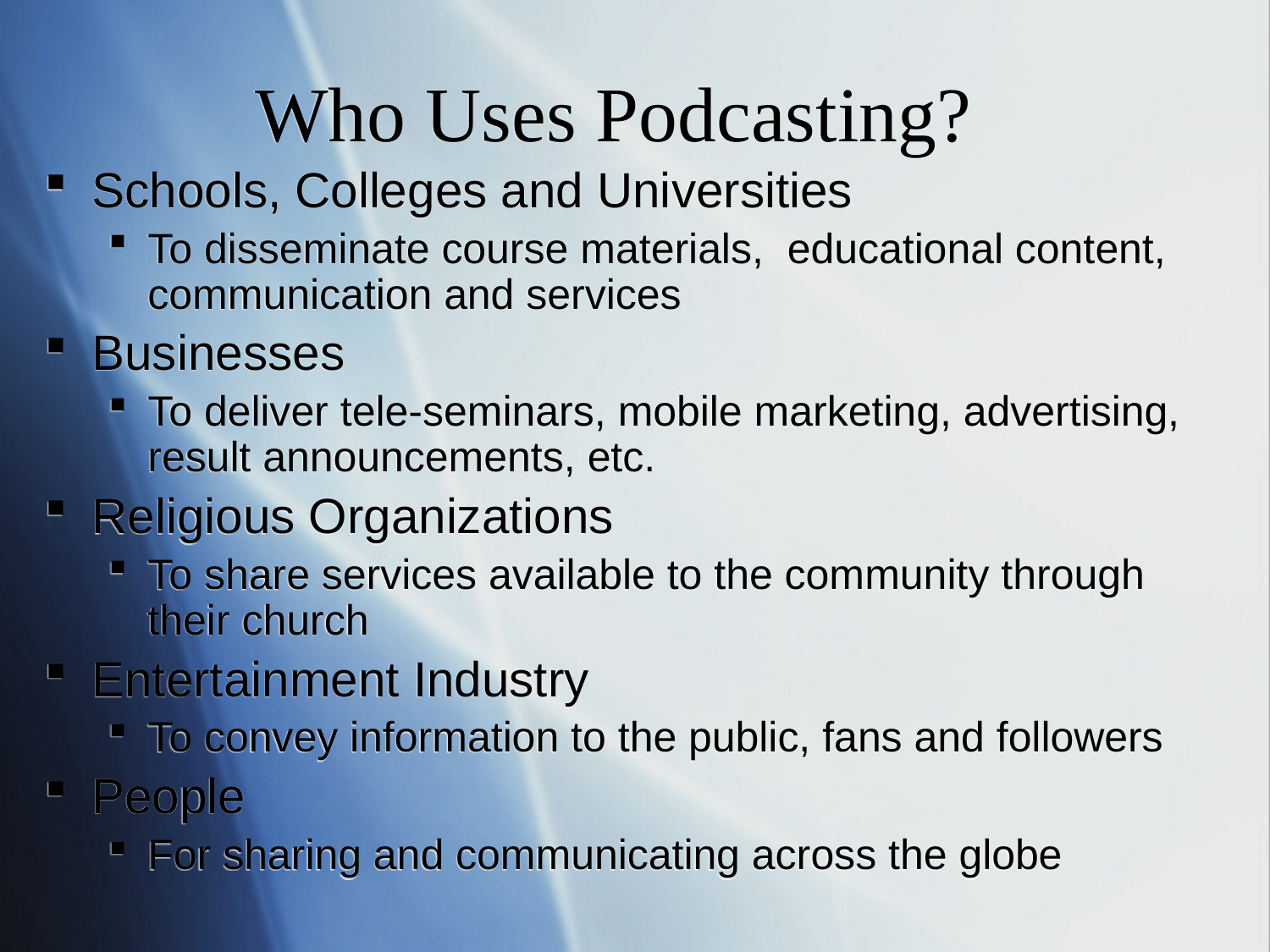

# Who Uses Podcasting?
Schools, Colleges and Universities
To disseminate course materials,  educational content, communication and services
Businesses
To deliver tele-seminars, mobile marketing, advertising, result announcements, etc.
Religious Organizations
To share services available to the community through their church
Entertainment Industry
To convey information to the public, fans and followers
People
For sharing and communicating across the globe